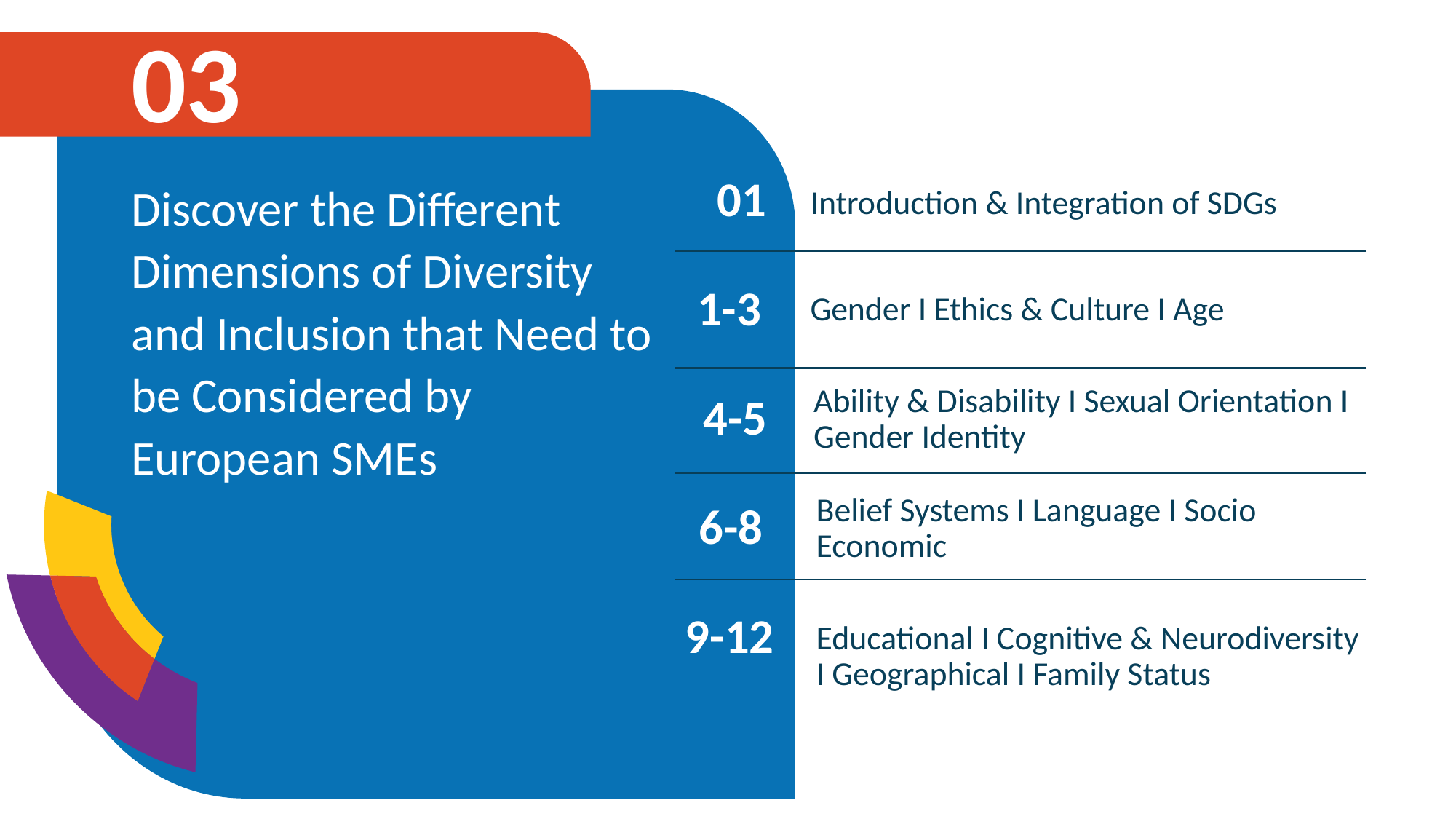

03
01
Introduction & Integration of SDGs
Discover the Different Dimensions of Diversity and Inclusion that Need to be Considered by European SMEs

Gender I Ethics & Culture I Age
1-3
4-5
Ability & Disability I Sexual Orientation I Gender Identity
6-8
Belief Systems I Language I Socio Economic
9-12
Educational I Cognitive & Neurodiversity I Geographical I Family Status